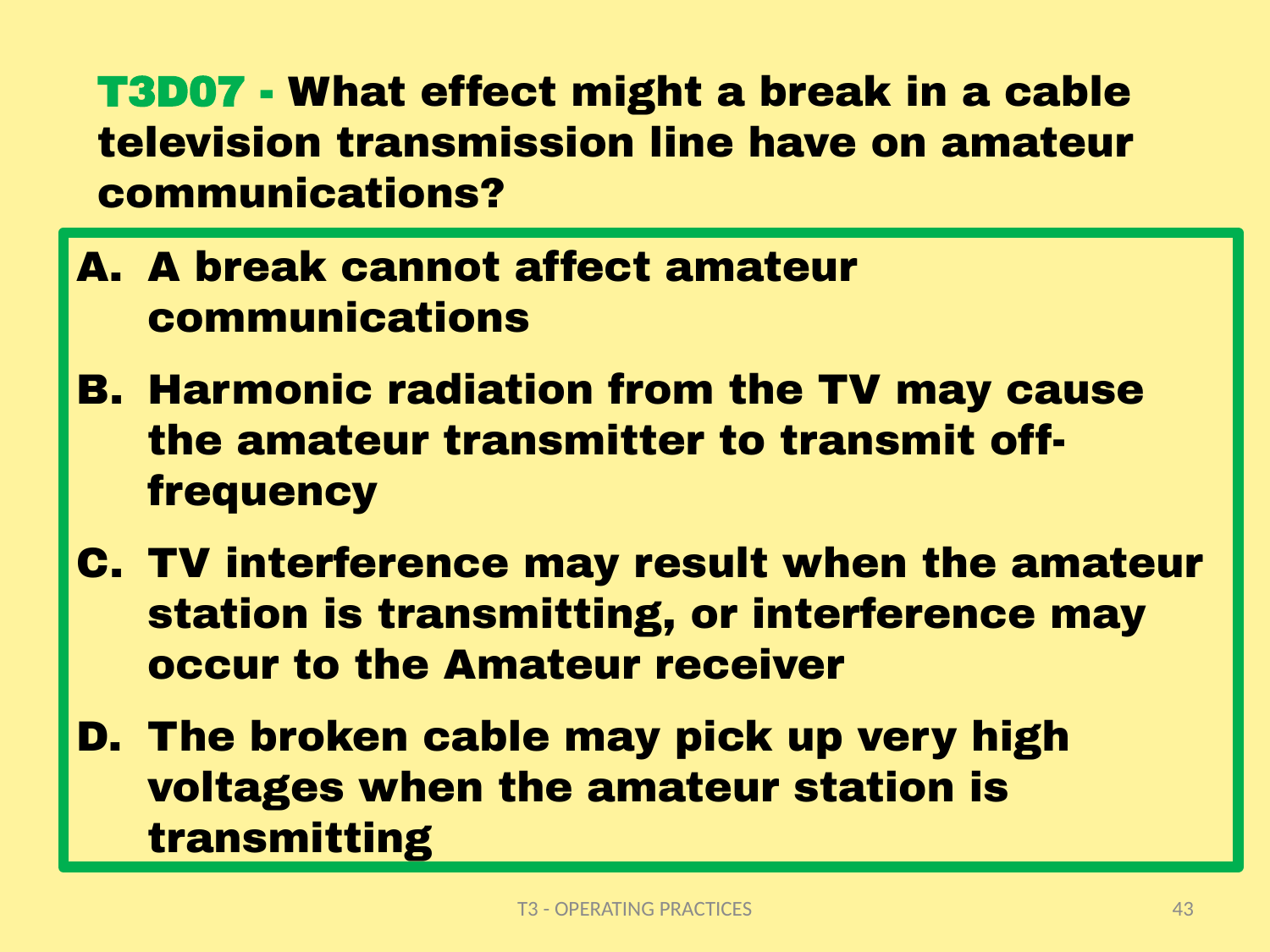

# T3D07 - What effect might a break in a cable television transmission line have on amateur communications?
A break cannot affect amateur communications

Harmonic radiation from the TV may cause the amateur transmitter to transmit off-frequency

TV interference may result when the amateur station is transmitting, or interference may occur to the Amateur receiver

The broken cable may pick up very high voltages when the amateur station is transmitting
T3 - OPERATING PRACTICES
43